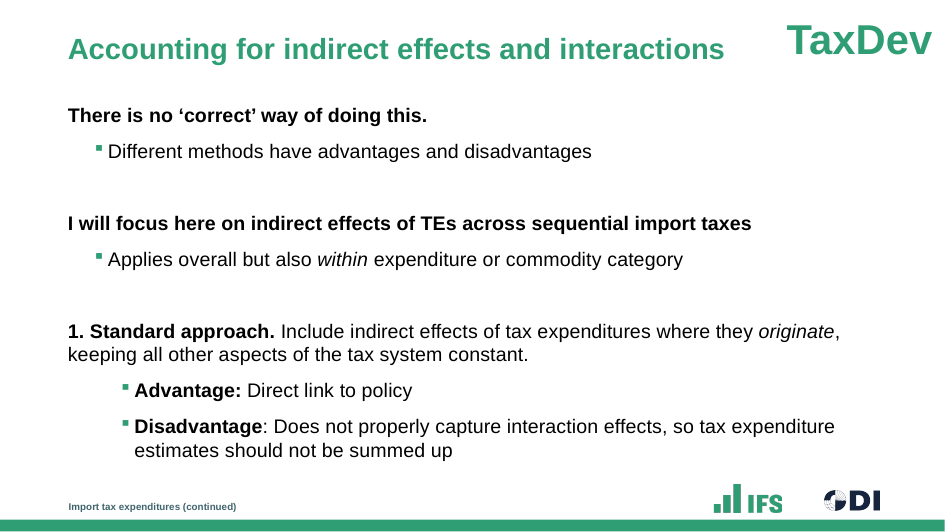

# Accounting for indirect effects and interactions
There is no ‘correct’ way of doing this.
Different methods have advantages and disadvantages

I will focus here on indirect effects of TEs across sequential import taxes
Applies overall but also within expenditure or commodity category

1. Standard approach. Include indirect effects of tax expenditures where they originate, keeping all other aspects of the tax system constant.
Advantage: Direct link to policy
Disadvantage: Does not properly capture interaction effects, so tax expenditure estimates should not be summed up

Import tax expenditures (continued)